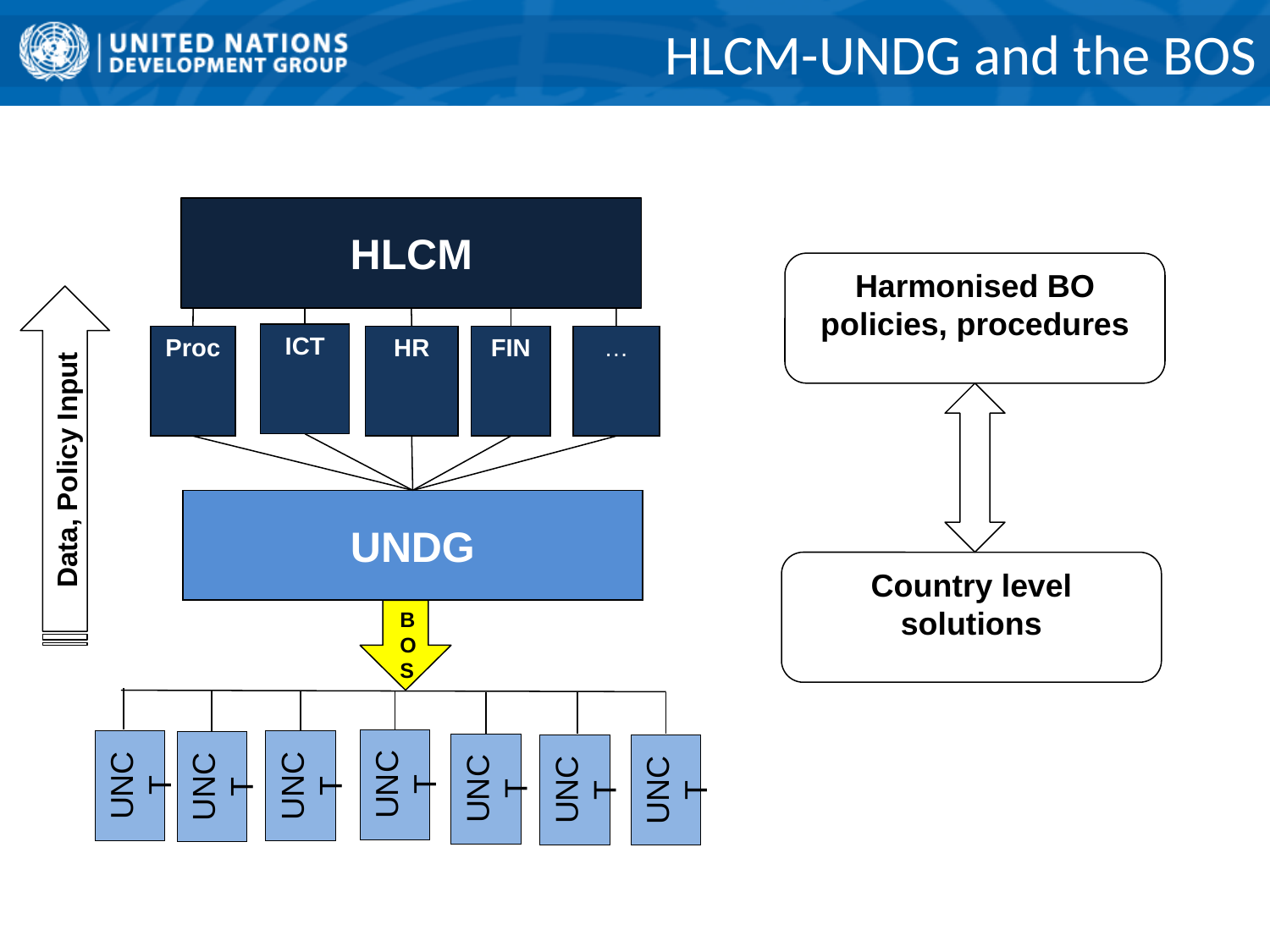

# HLCM-UNDG and the BOS
HLCM
Harmonised BO policies, procedures
ICT
Proc
HR
FIN
…

Data, Policy Input
UNDG
Country level solutions
BOS
UNCT
UNCT
UNCT
UNCT
UNCT
UNCT
UNCT